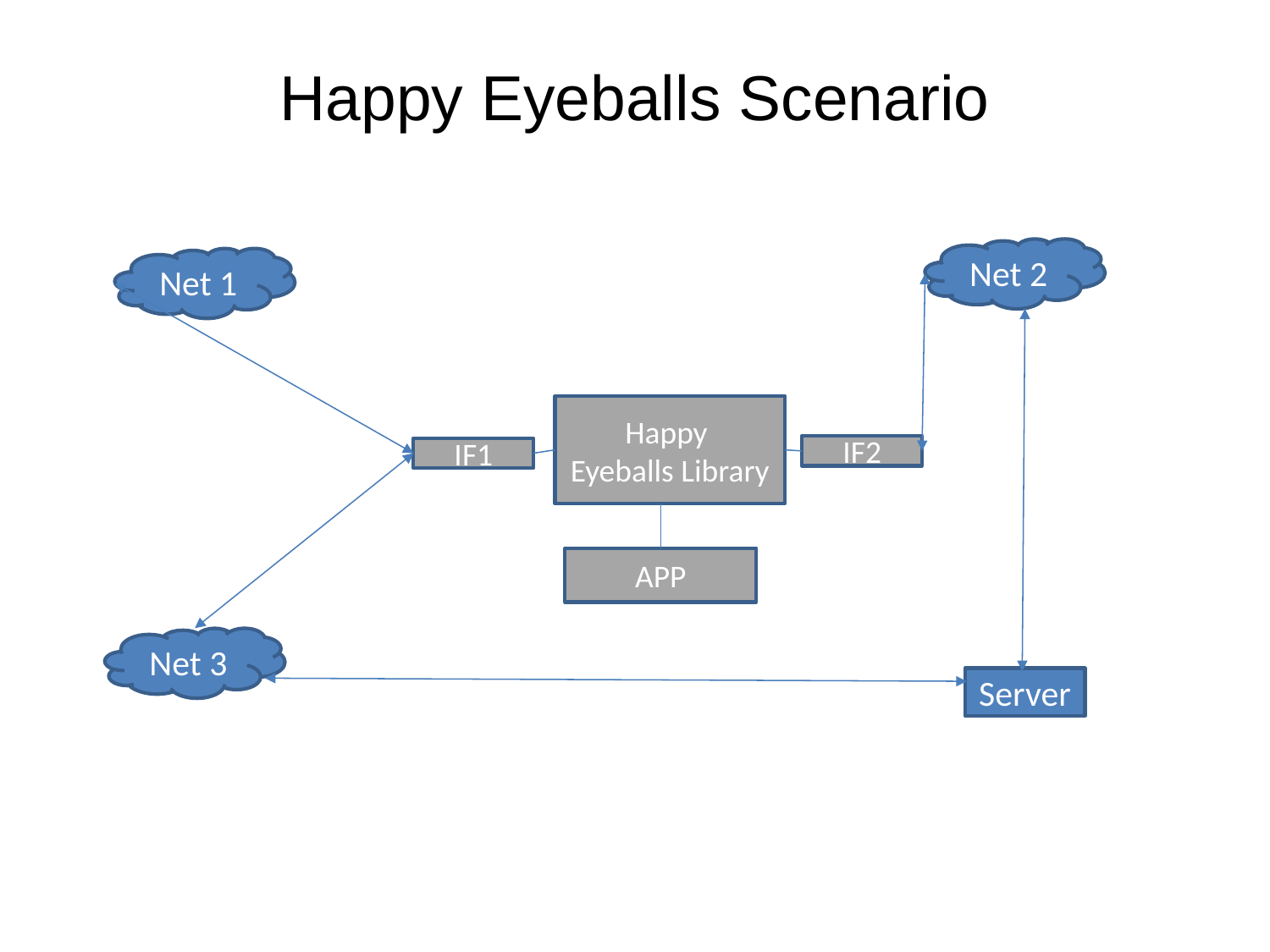

# Happy Eyeballs Scenario
Net 2
Net 1
Happy
Eyeballs Library
IF2
IF1
APP
Net 3
Server